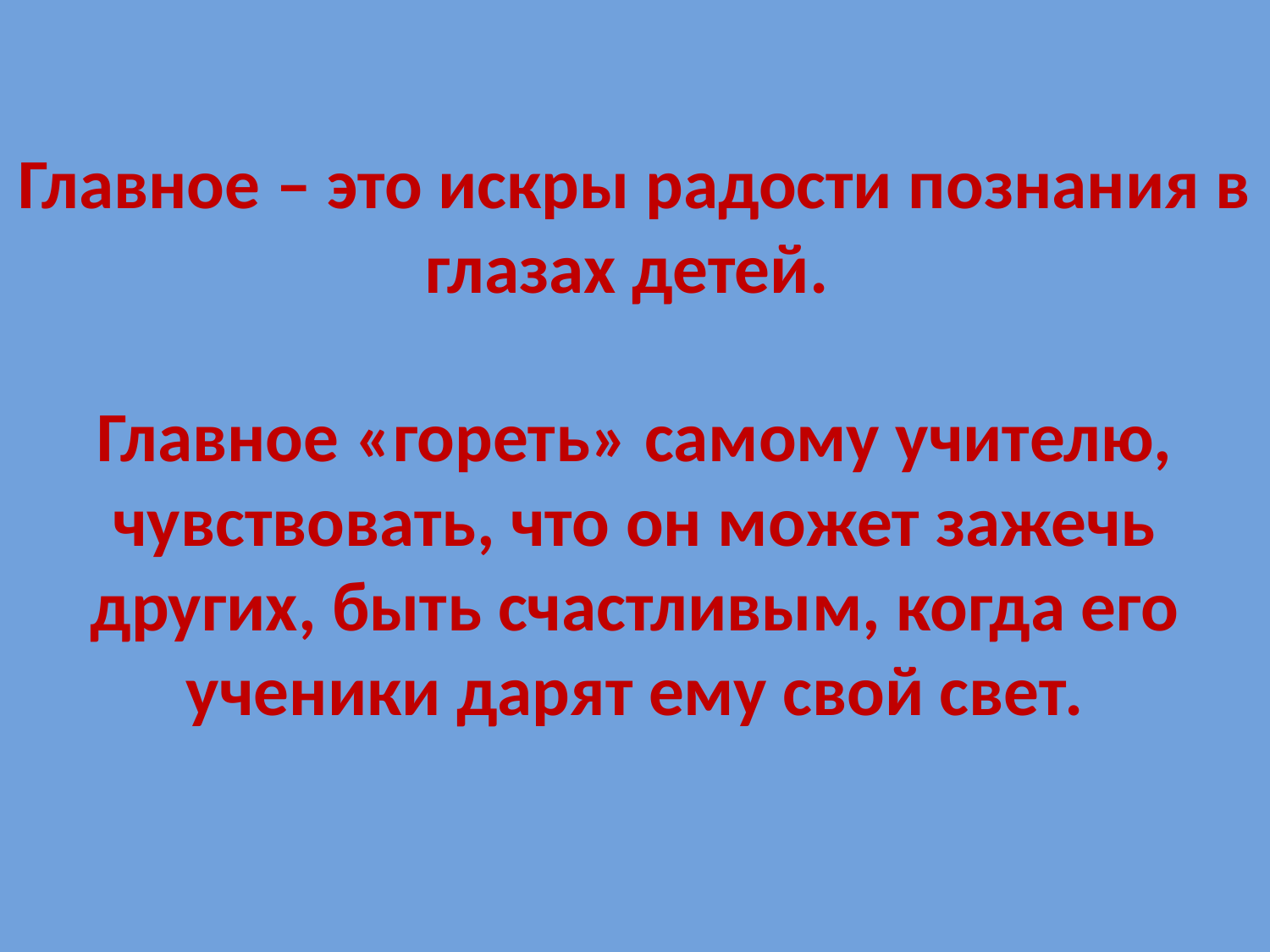

# Главное – это искры радости познания в глазах детей. Главное «гореть» самому учителю, чувствовать, что он может зажечь других, быть счастливым, когда его ученики дарят ему свой свет.